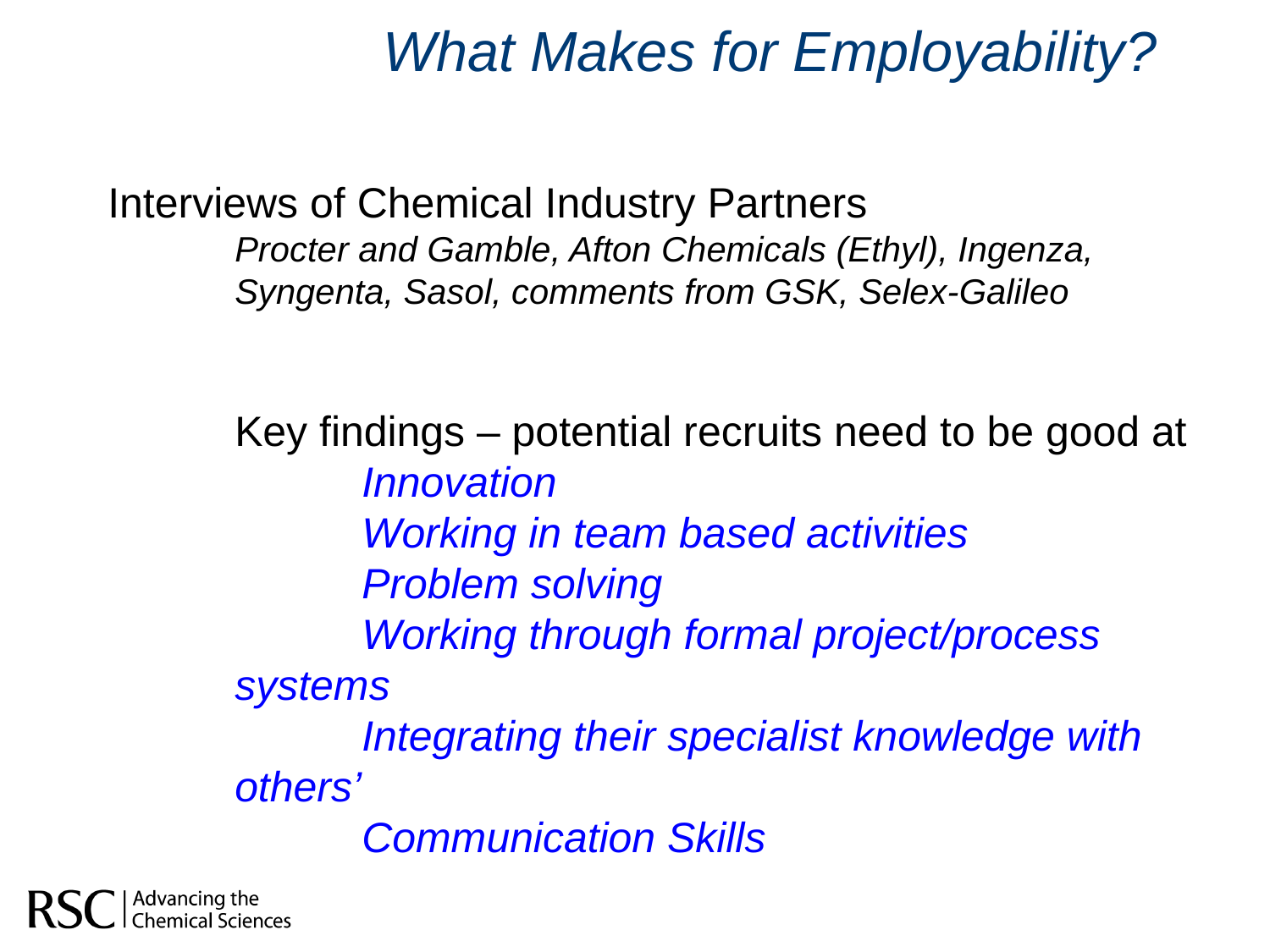

# What Makes for Employability?

Interviews of Chemical Industry Partners
Procter and Gamble, Afton Chemicals (Ethyl), Ingenza, Syngenta, Sasol, comments from GSK, Selex-Galileo

Key findings – potential recruits need to be good at
	Innovation
	Working in team based activities
	Problem solving
	Working through formal project/process systems
	Integrating their specialist knowledge with others’
	Communication Skills